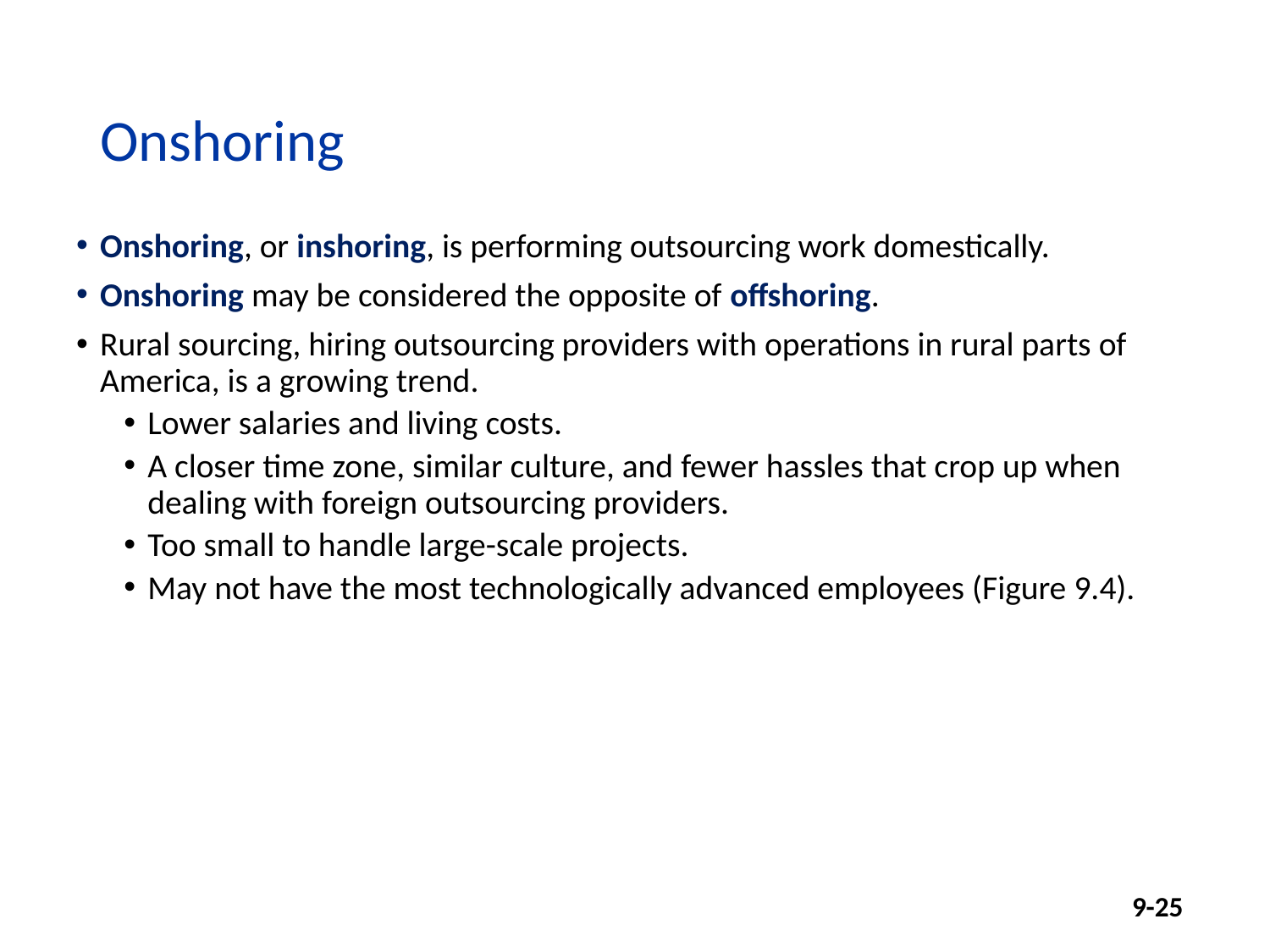

# Onshoring
Onshoring, or inshoring, is performing outsourcing work domestically.
Onshoring may be considered the opposite of offshoring.
Rural sourcing, hiring outsourcing providers with operations in rural parts of America, is a growing trend.
Lower salaries and living costs.
A closer time zone, similar culture, and fewer hassles that crop up when dealing with foreign outsourcing providers.
Too small to handle large-scale projects.
May not have the most technologically advanced employees (Figure 9.4).